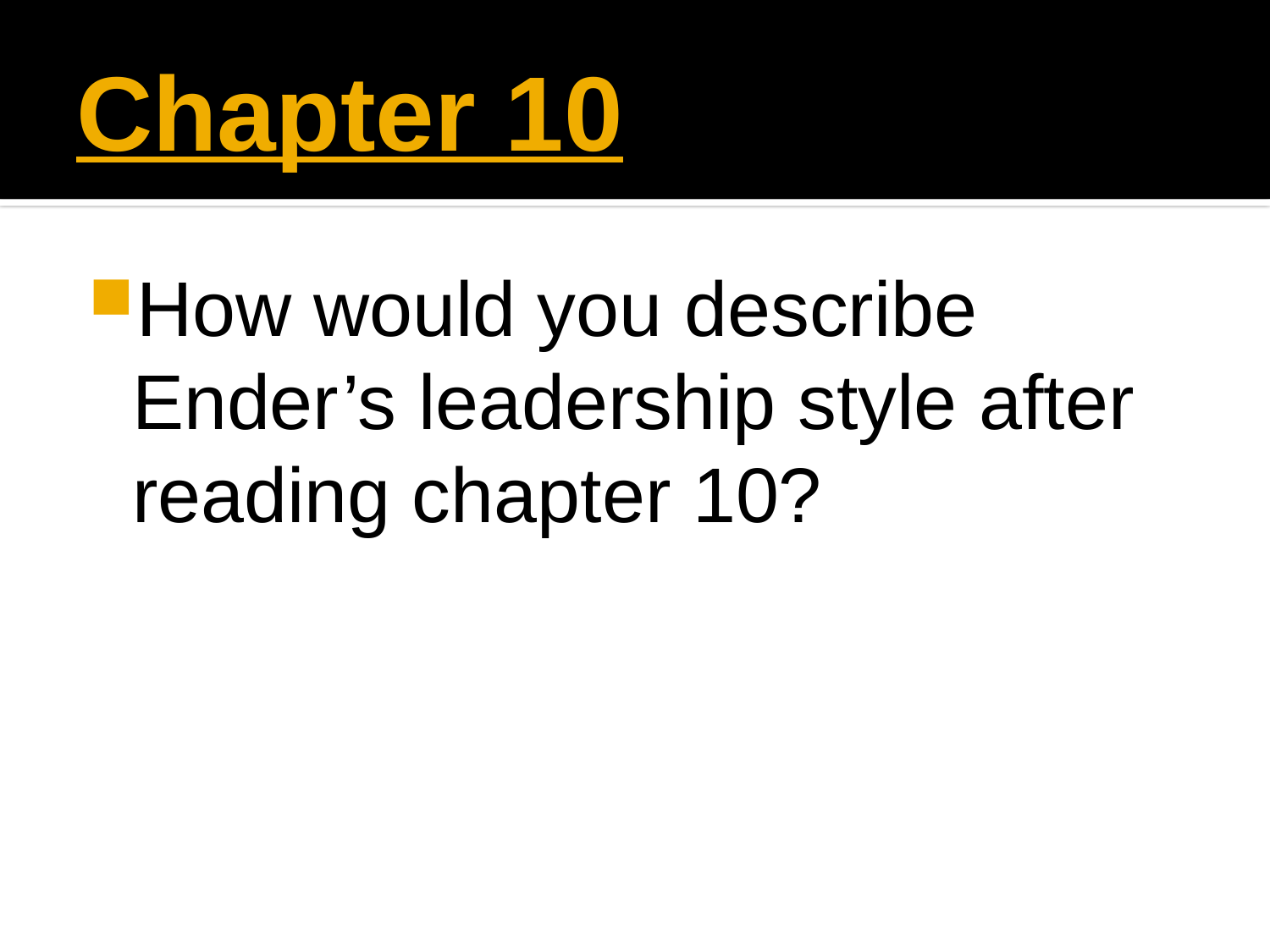

# Chapter 10
How would you describe Ender’s leadership style after reading chapter 10?